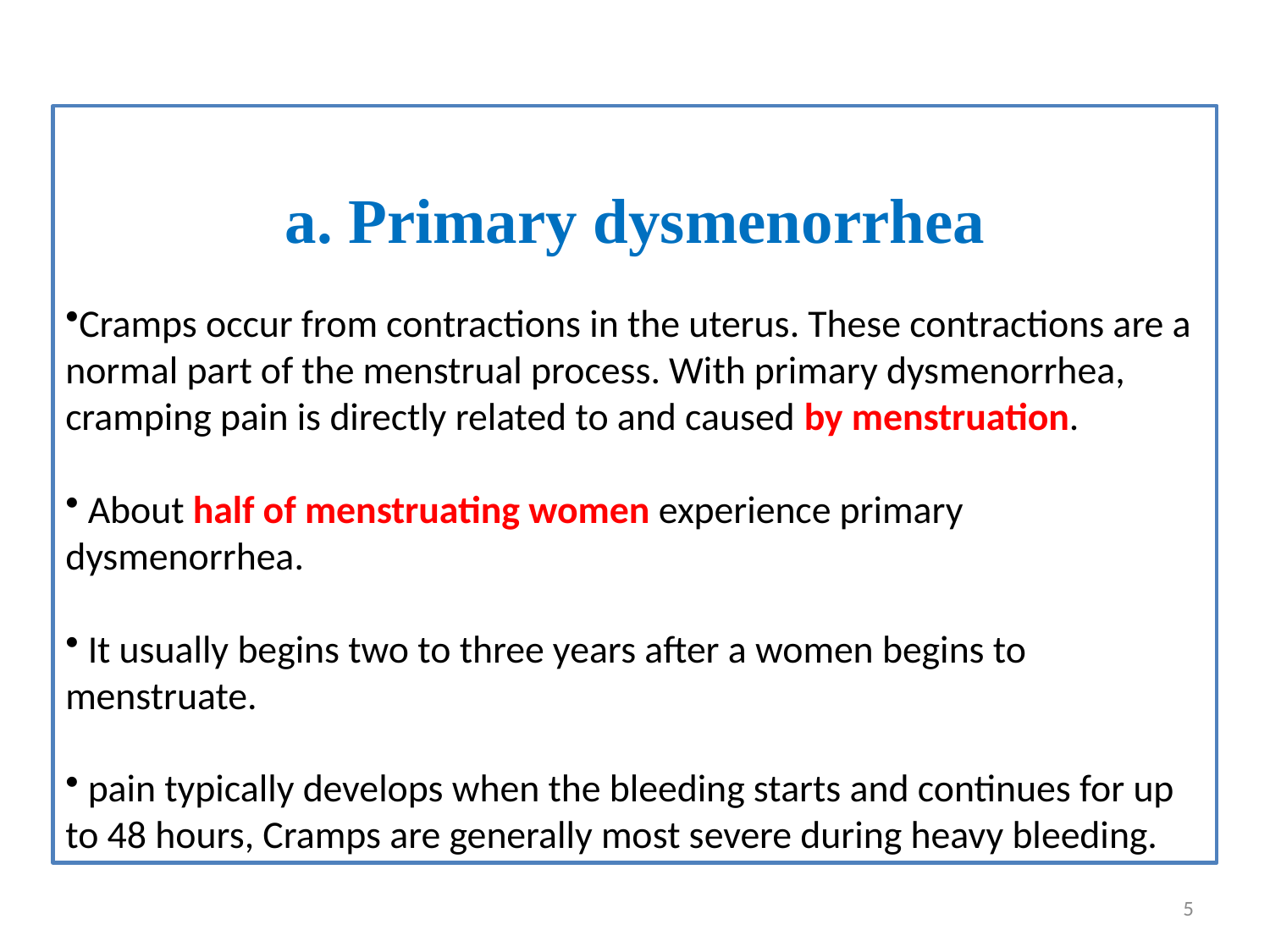

a. Primary dysmenorrhea

Cramps occur from contractions in the uterus. These contractions are a normal part of the menstrual process. With primary dysmenorrhea, cramping pain is directly related to and caused by menstruation.

 About half of menstruating women experience primary dysmenorrhea.

 It usually begins two to three years after a women begins to menstruate.

 pain typically develops when the bleeding starts and continues for up to 48 hours, Cramps are generally most severe during heavy bleeding.
5